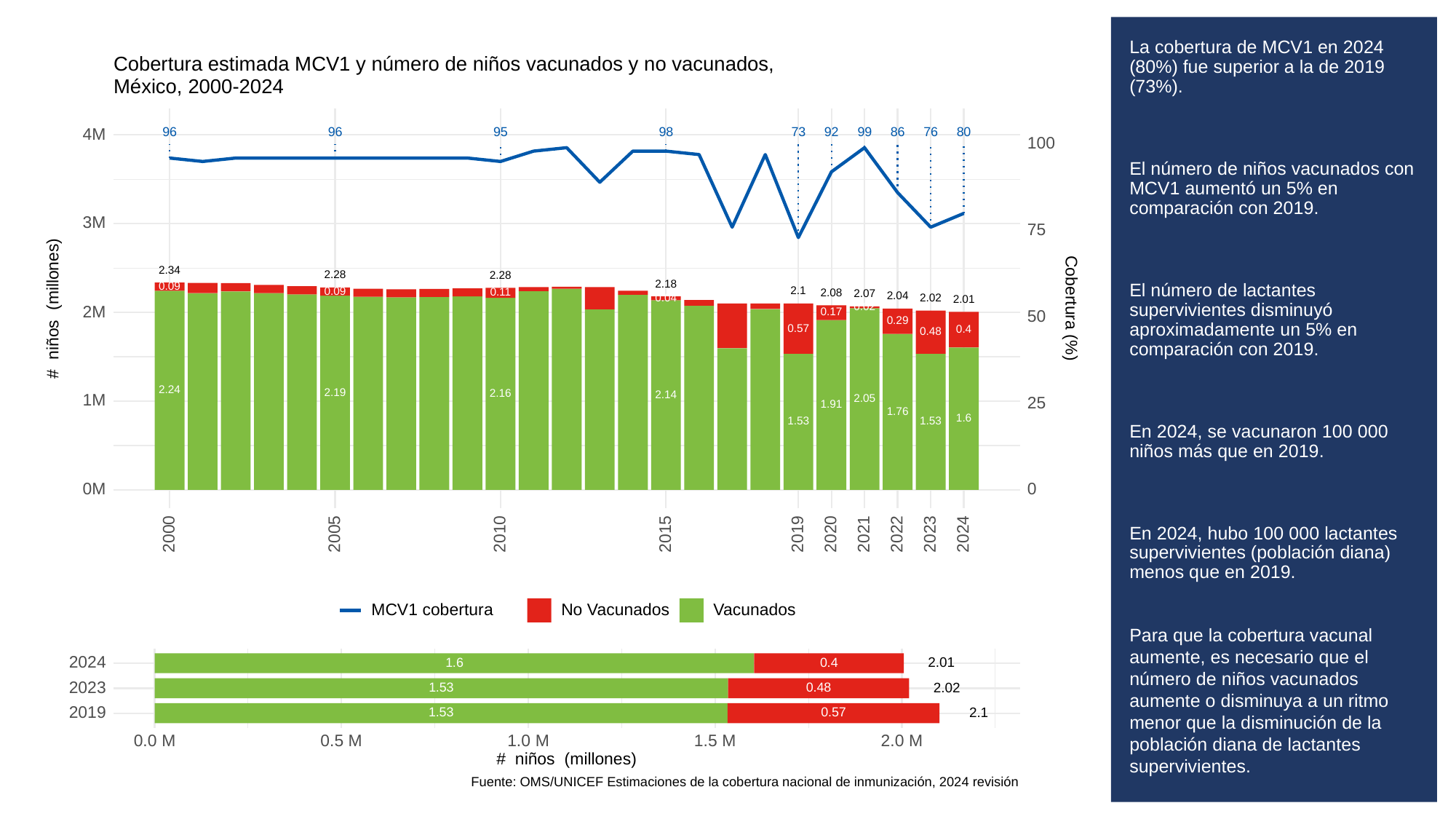

# La cobertura de MCV1 en 2024 (80%) fue superior a la de 2019 (73%).

El número de niños vacunados con MCV1 aumentó un 5% en comparación con 2019.

El número de lactantes supervivientes disminuyó aproximadamente un 5% en comparación con 2019.

En 2024, se vacunaron 100 000 niños más que en 2019.

En 2024, hubo 100 000 lactantes supervivientes (población diana) menos que en 2019.

Para que la cobertura vacunal aumente, es necesario que el número de niños vacunados aumente o disminuya a un ritmo menor que la disminución de la población diana de lactantes supervivientes.

Cobertura estimada MCV1 y número de niños vacunados y no vacunados,
México, 2000-2024

73
96
96
95
98
92
99
86
76
80
4M

100

3M

75
2.34

2.28
2.28
2.18
0.09

2.1
0.09

0.11

2.08

2.07

2.04

0.04

2.02

2.01

#  niños  (millones)
Cobertura (%)
0.02

2M

0.17

50

0.29

0.57
0.4
0.48

2.24
2.19
2.16
2.14
2.05
1M
25
1.91

1.76
1.6
1.53
1.53

0M
0

2023
2000
2005
2010
2015
2019
2020
2021
2022
2024

MCV1 cobertura
No Vacunados
Vacunados

2024
2.01
1.6
0.4

2023
2.02
1.53
0.48

2019
2.1
1.53
0.57

0.0 M
0.5 M
1.0 M
1.5 M
2.0 M
#  niños  (millones)
Fuente: OMS/UNICEF Estimaciones de la cobertura nacional de inmunización, 2024 revisión